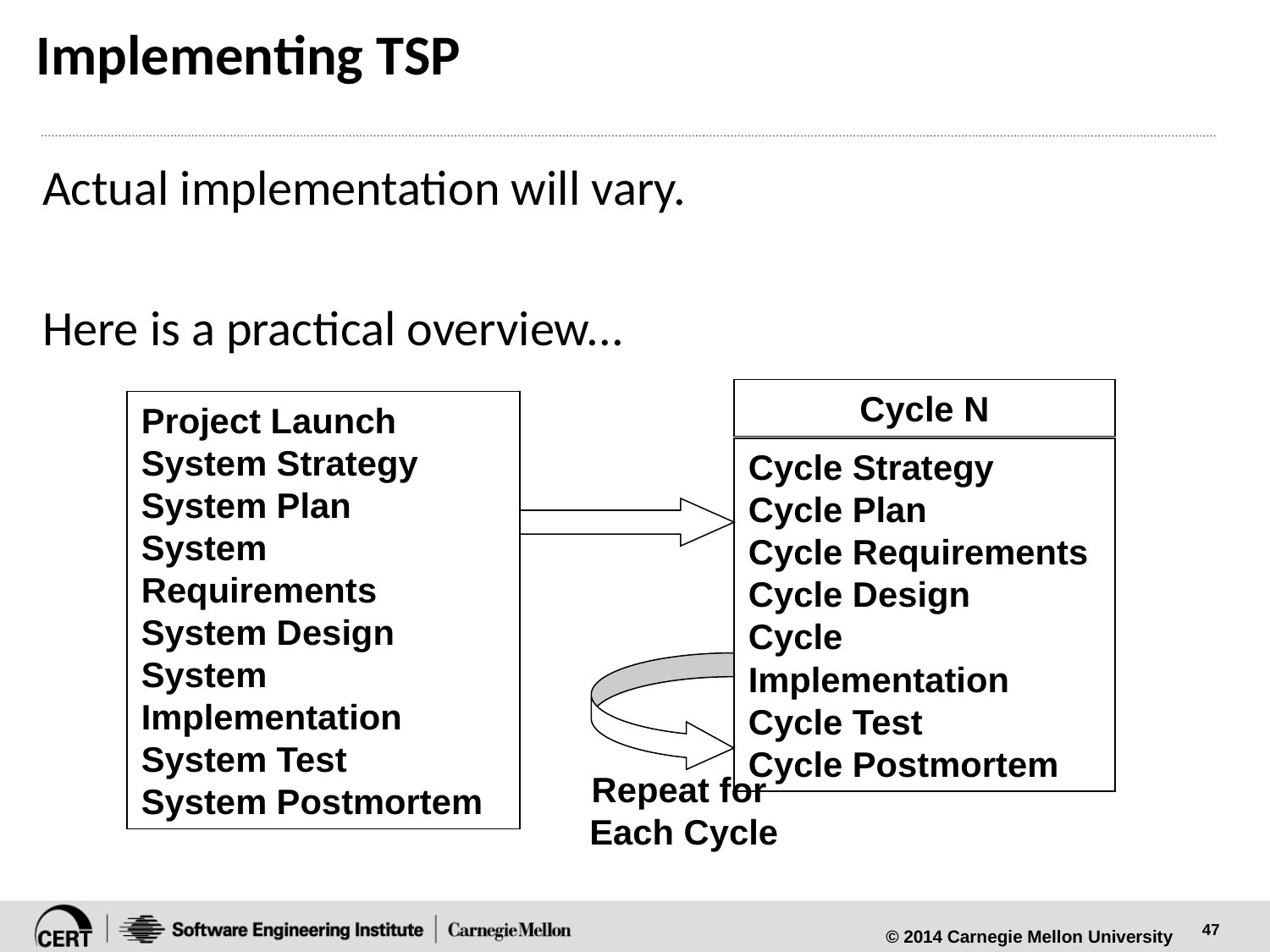

# Implementing TSP
Actual implementation will vary.

Here is a practical overview...
Cycle N
Cycle Strategy
Cycle Plan
Cycle Requirements
Cycle Design
Cycle Implementation
Cycle Test
Cycle Postmortem

Project Launch
System Strategy
System Plan
System Requirements
System Design
System Implementation
System Test
System Postmortem

Repeat for
Each Cycle